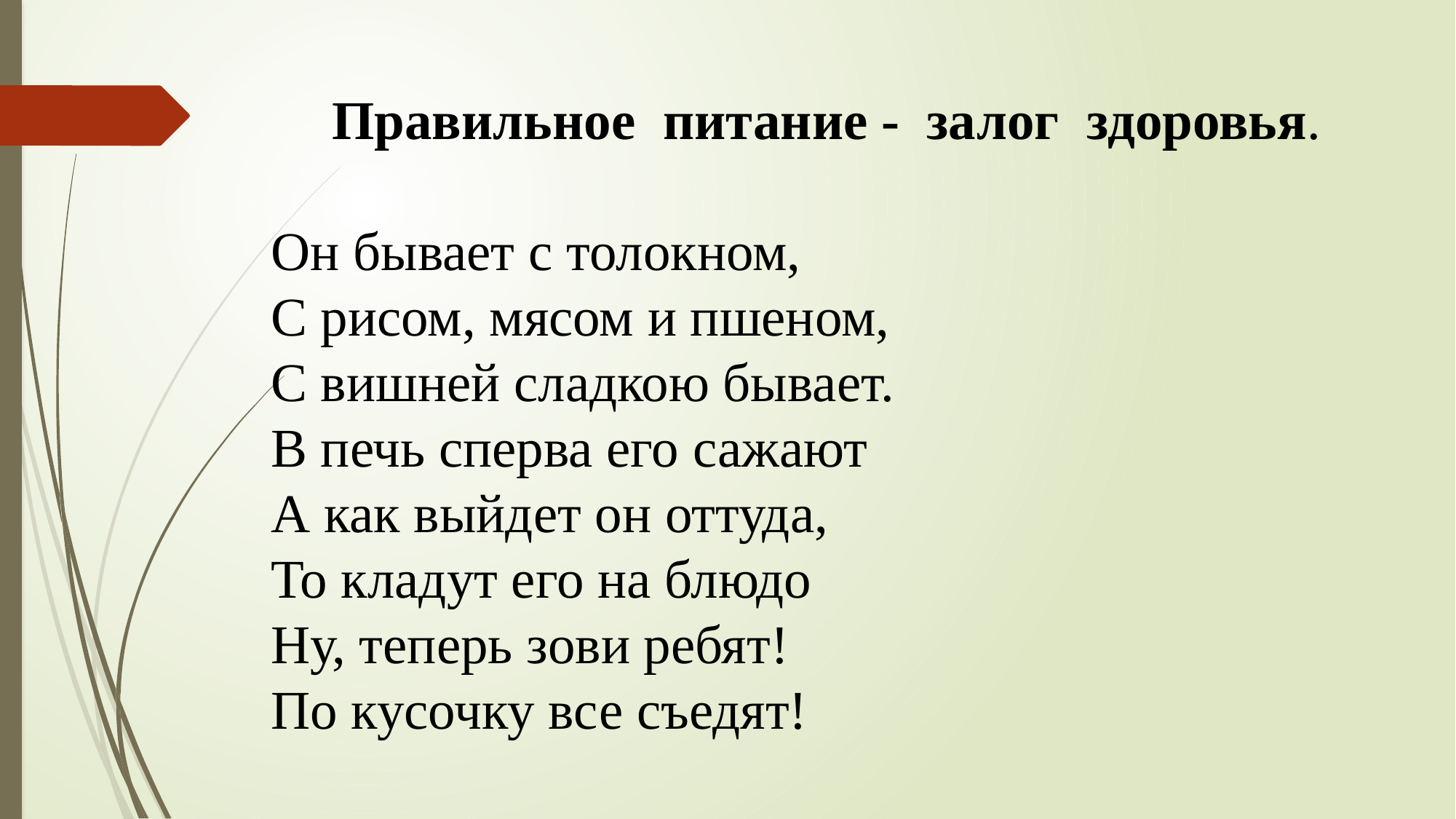

Правильное  питание -  залог  здоровья.

Он бывает с толокном,
С рисом, мясом и пшеном,
С вишней сладкою бывает.
В печь сперва его сажают
А как выйдет он оттуда,
То кладут его на блюдо
Ну, теперь зови ребят!
По кусочку все съедят!